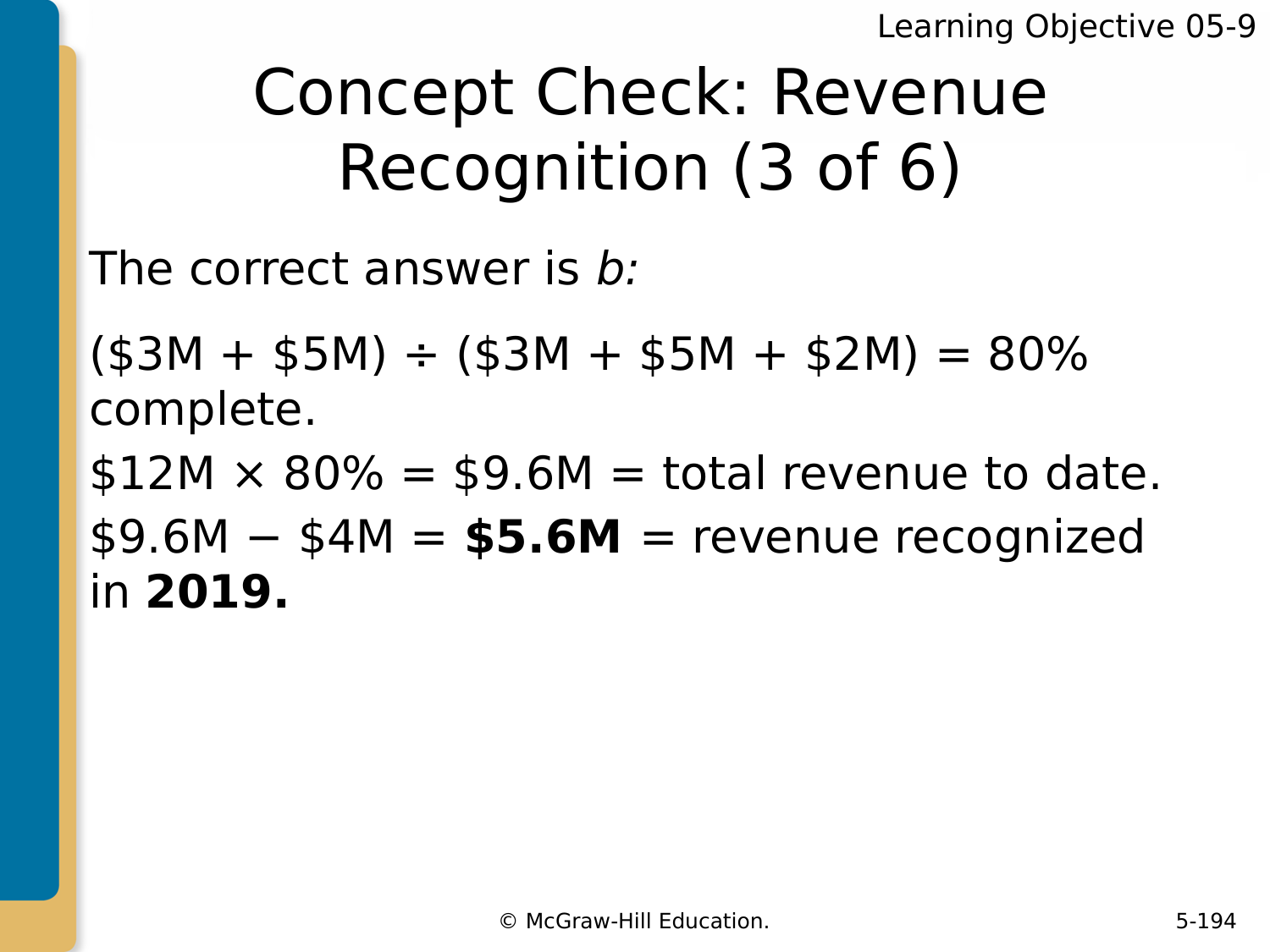

Learning Objective 05-9
# Concept Check: Revenue Recognition (3 of 6)
The correct answer is b:
($3M + $5M) ÷ ($3M + $5M + $2M) = 80% complete.
$12M × 80% = $9.6M = total revenue to date.
$9.6M − $4M = $5.6M = revenue recognized in 2019.